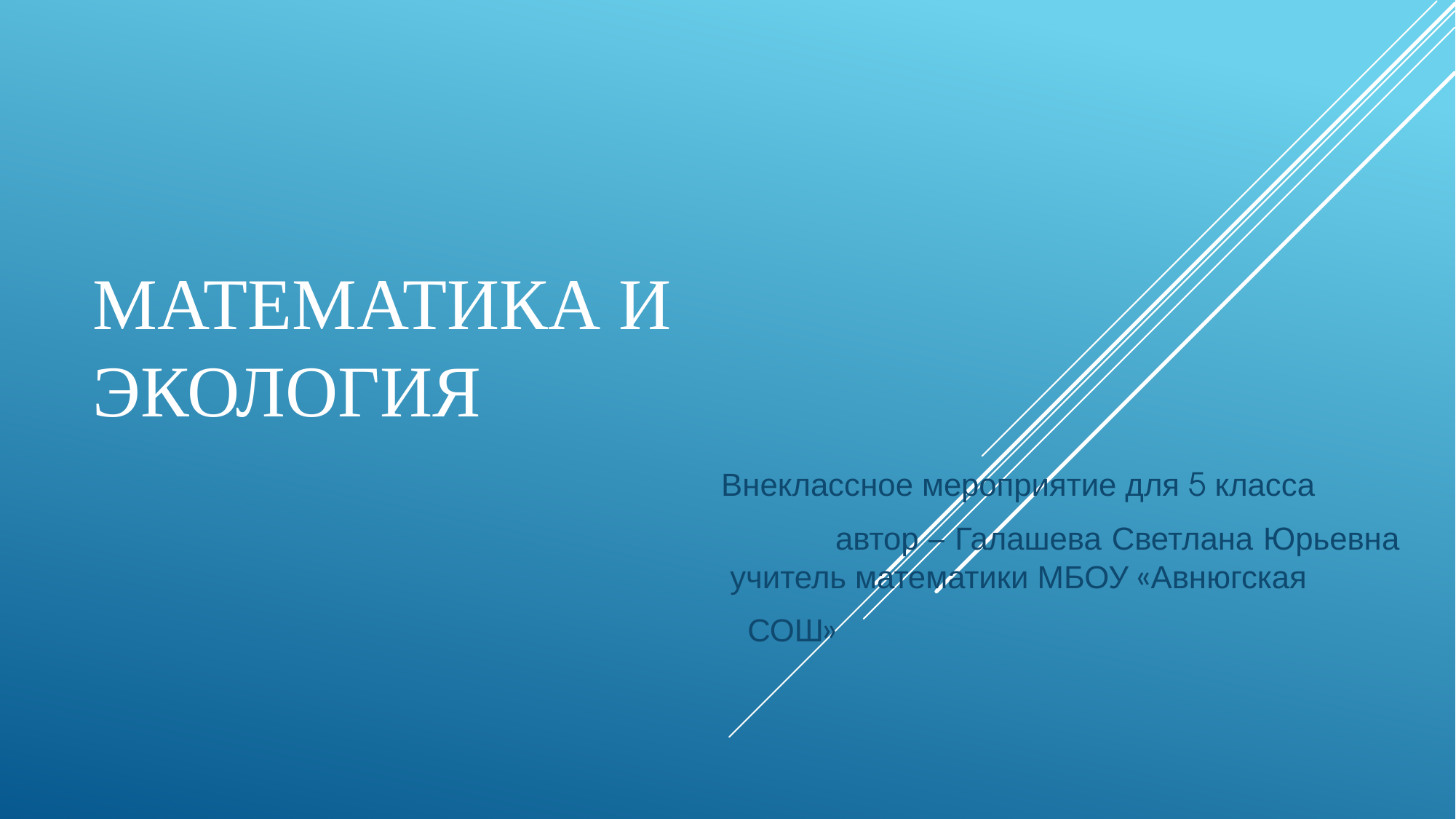

# Математика и экология
                                                                        Внеклассное мероприятие для 5 класса
                                                                         автор – Галашева Светлана Юрьевна
                                                                         учитель математики МБОУ «Авнюгская
                                                                           СОШ»